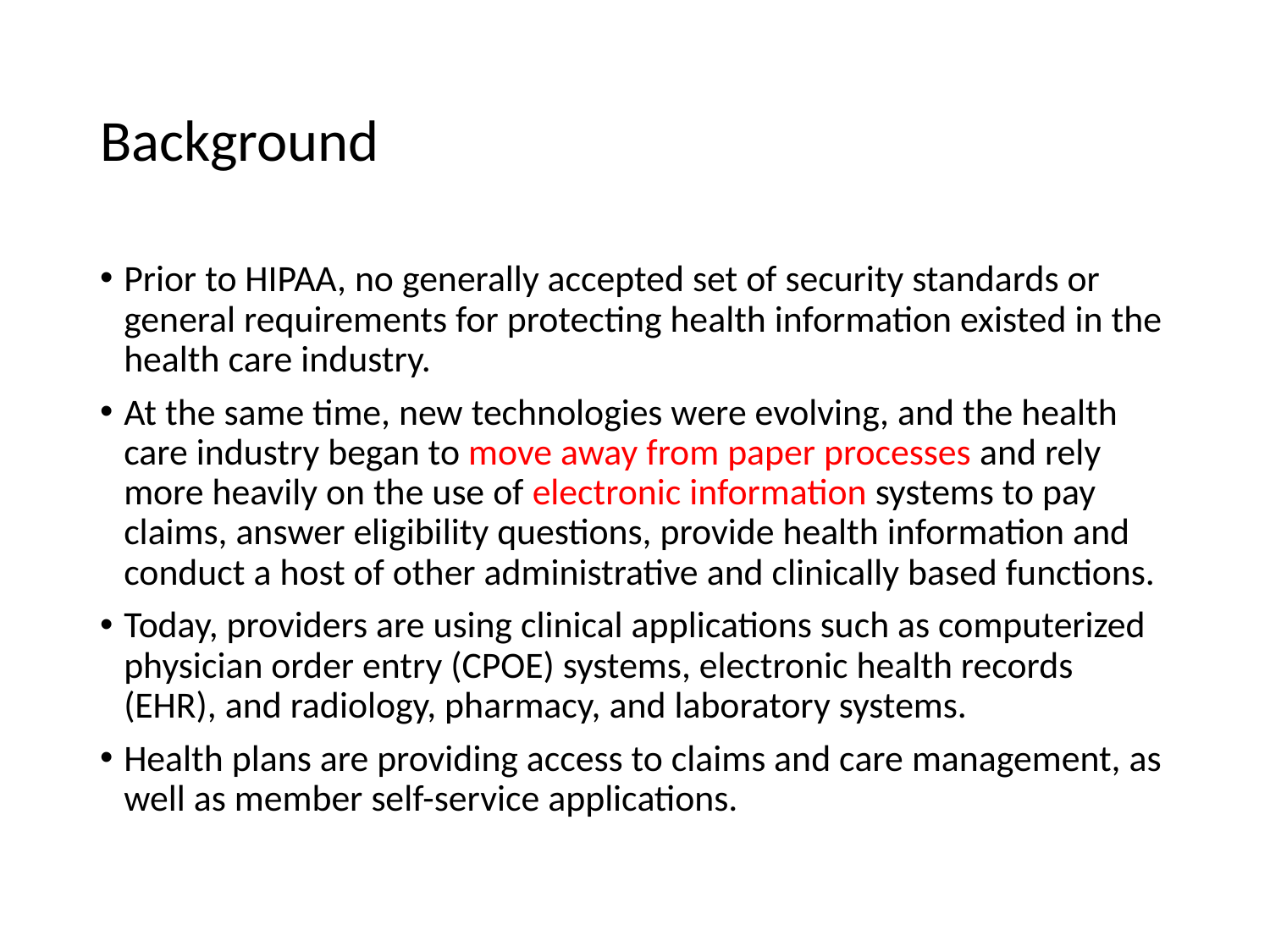

# Background
Prior to HIPAA, no generally accepted set of security standards or general requirements for protecting health information existed in the health care industry.
At the same time, new technologies were evolving, and the health care industry began to move away from paper processes and rely more heavily on the use of electronic information systems to pay claims, answer eligibility questions, provide health information and conduct a host of other administrative and clinically based functions.
Today, providers are using clinical applications such as computerized physician order entry (CPOE) systems, electronic health records (EHR), and radiology, pharmacy, and laboratory systems.
Health plans are providing access to claims and care management, as well as member self-service applications.